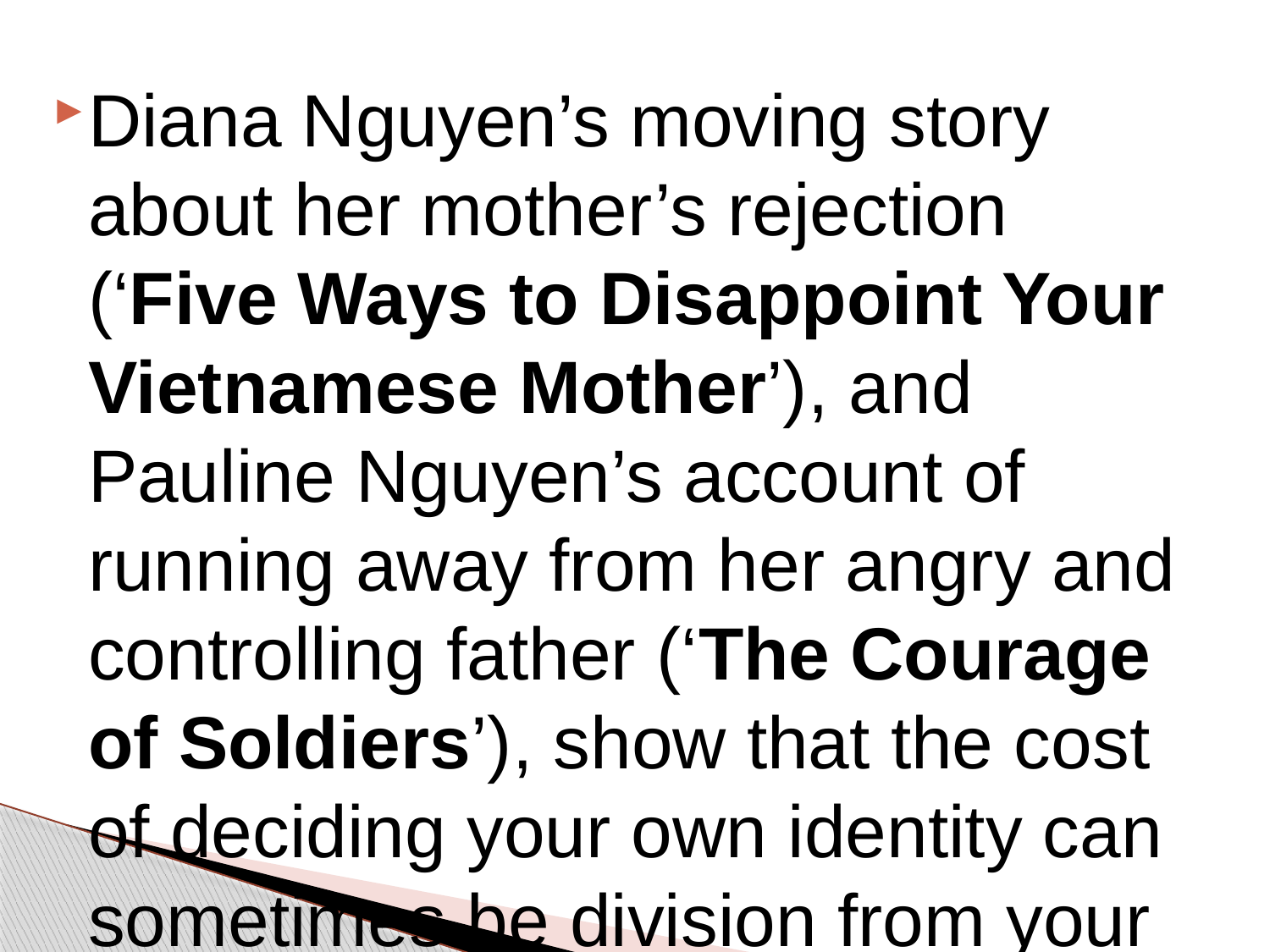

#
Diana Nguyen’s moving story about her mother’s rejection (‘Five Ways to Disappoint Your Vietnamese Mother’), and Pauline Nguyen’s account of running away from her angry and controlling father (‘The Courage of Soldiers’), show that the cost of deciding your own identity can sometimes be division from your family.